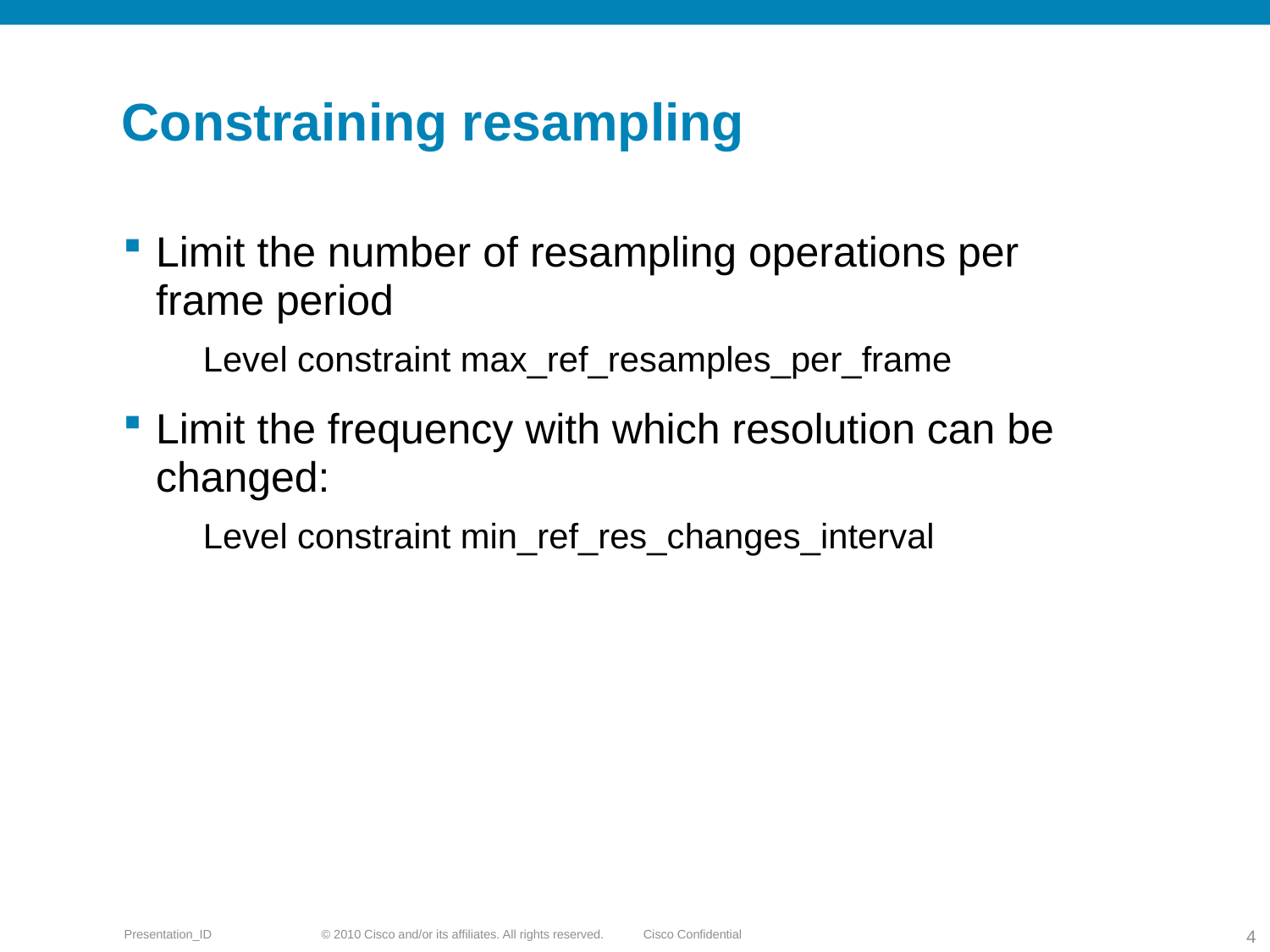

# Constraining resampling

Limit the number of resampling operations per frame period
Level constraint max_ref_resamples_per_frame
Limit the frequency with which resolution can be changed:
Level constraint min_ref_res_changes_interval